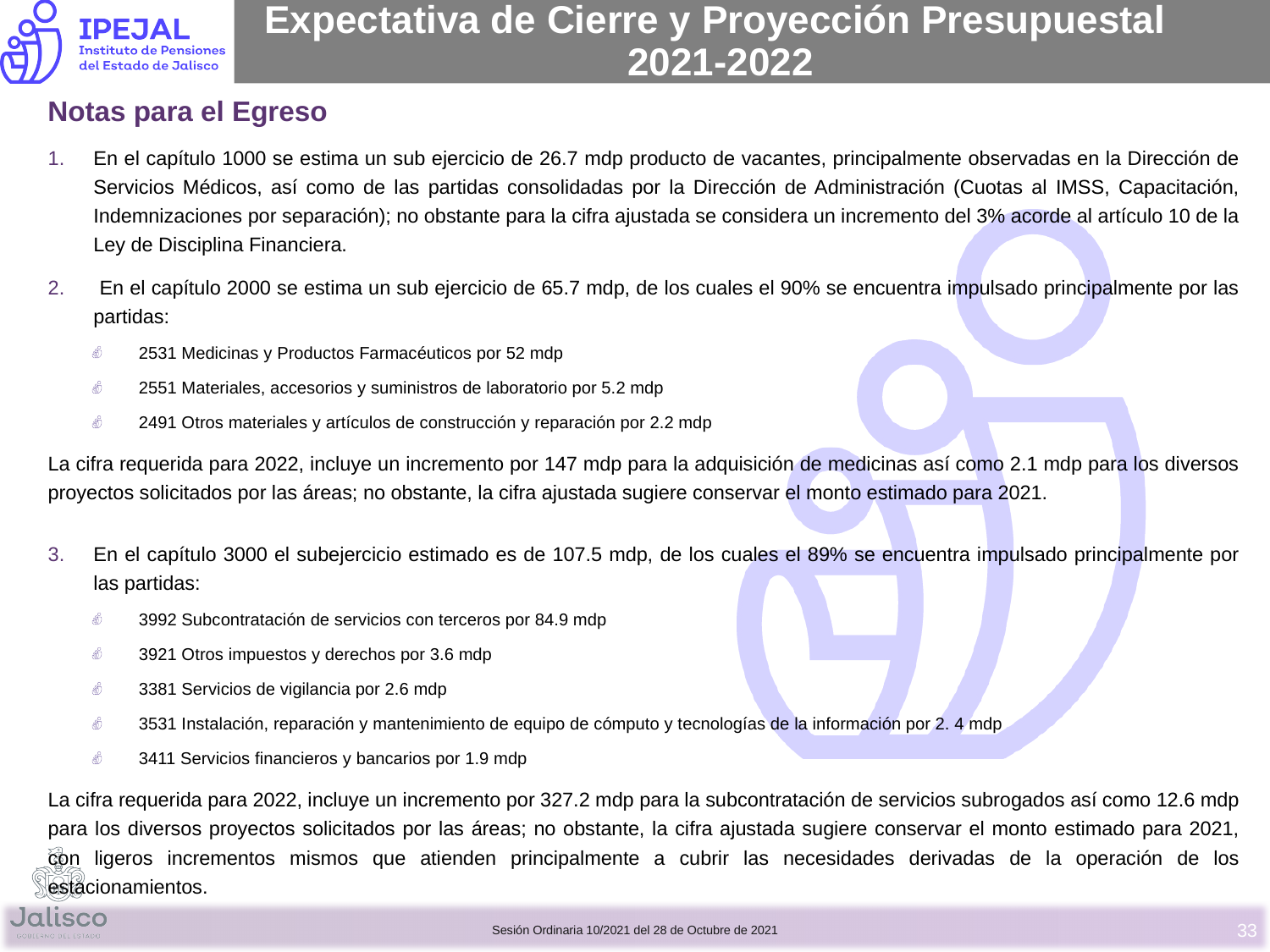

# Expectativa de Cierre y Proyección Presupuestal 2021-2022
Notas para el Egreso
En el capítulo 1000 se estima un sub ejercicio de 26.7 mdp producto de vacantes, principalmente observadas en la Dirección de Servicios Médicos, así como de las partidas consolidadas por la Dirección de Administración (Cuotas al IMSS, Capacitación, Indemnizaciones por separación); no obstante para la cifra ajustada se considera un incremento del 3% acorde al artículo 10 de la Ley de Disciplina Financiera.
 En el capítulo 2000 se estima un sub ejercicio de 65.7 mdp, de los cuales el 90% se encuentra impulsado principalmente por las partidas:
2531 Medicinas y Productos Farmacéuticos por 52 mdp
2551 Materiales, accesorios y suministros de laboratorio por 5.2 mdp
2491 Otros materiales y artículos de construcción y reparación por 2.2 mdp
La cifra requerida para 2022, incluye un incremento por 147 mdp para la adquisición de medicinas así como 2.1 mdp para los diversos proyectos solicitados por las áreas; no obstante, la cifra ajustada sugiere conservar el monto estimado para 2021.

En el capítulo 3000 el subejercicio estimado es de 107.5 mdp, de los cuales el 89% se encuentra impulsado principalmente por las partidas:
3992 Subcontratación de servicios con terceros por 84.9 mdp
3921 Otros impuestos y derechos por 3.6 mdp
3381 Servicios de vigilancia por 2.6 mdp
3531 Instalación, reparación y mantenimiento de equipo de cómputo y tecnologías de la información por 2. 4 mdp
3411 Servicios financieros y bancarios por 1.9 mdp
La cifra requerida para 2022, incluye un incremento por 327.2 mdp para la subcontratación de servicios subrogados así como 12.6 mdp para los diversos proyectos solicitados por las áreas; no obstante, la cifra ajustada sugiere conservar el monto estimado para 2021, con ligeros incrementos mismos que atienden principalmente a cubrir las necesidades derivadas de la operación de los estacionamientos.

33
Sesión Ordinaria 10/2021 del 28 de Octubre de 2021